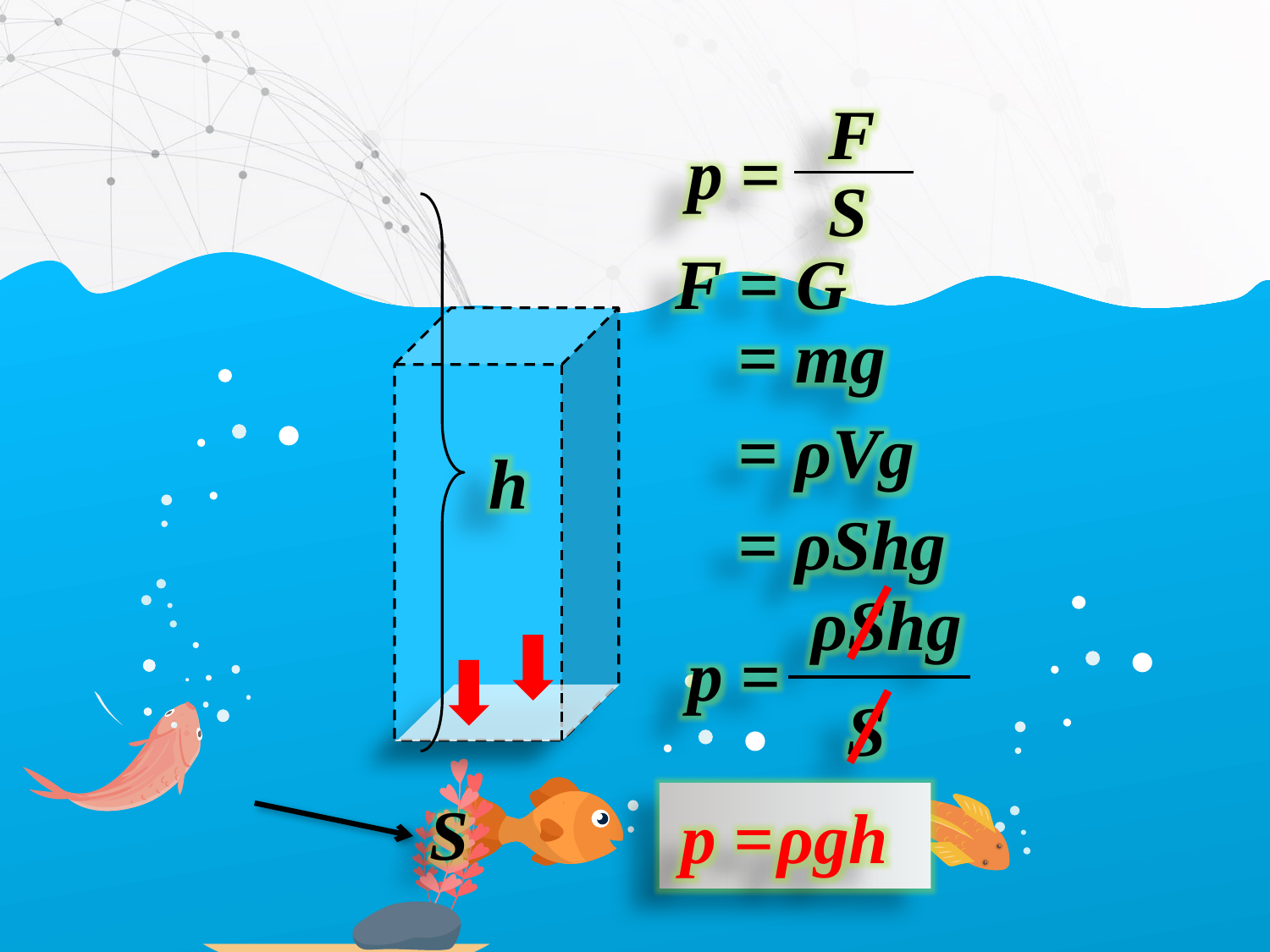

F
S
p =

F = G

= mg

= ρVg
h
= ρShg
ρShg
p =

S

S
p =
  ρgh